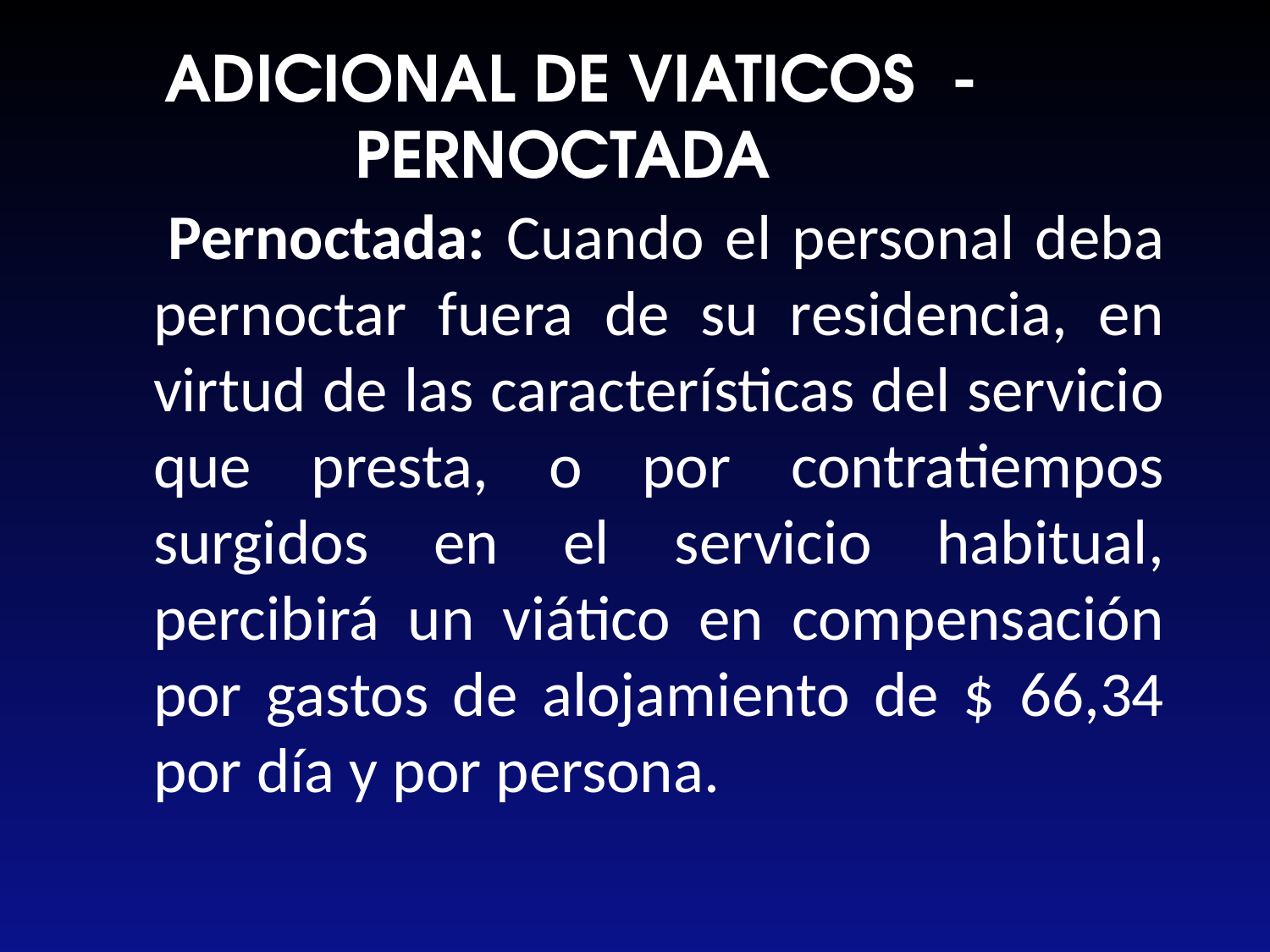

ADICIONAL DE VIATICOS  - PERNOCTADA
   Pernoctada: Cuando el personal deba pernoctar fuera de su residencia, en virtud de las características del servicio que presta, o por contratiempos surgidos en el servicio habitual, percibirá un viático en compensación por gastos de alojamiento de $ 66,34 por día y por persona.